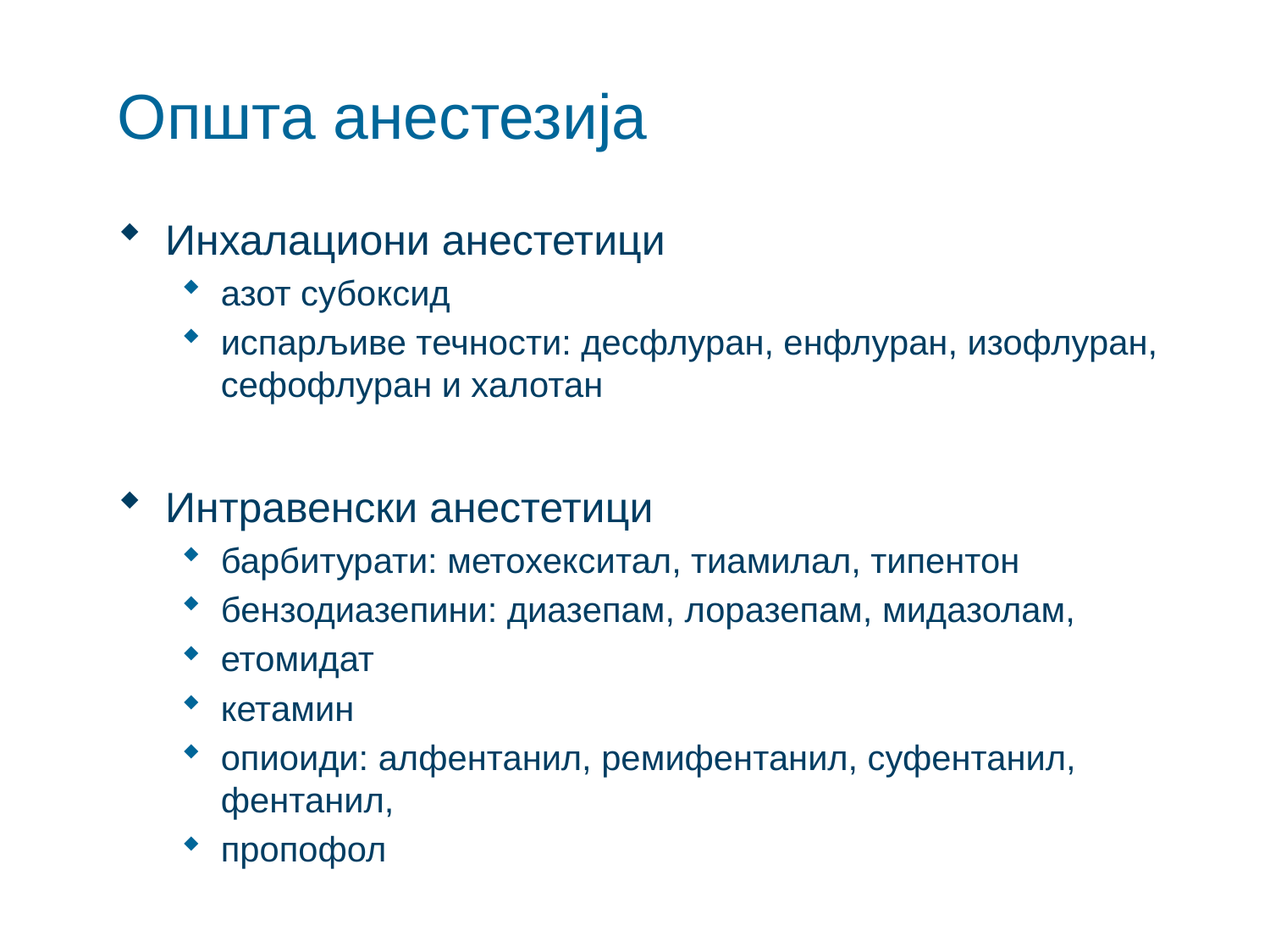

# Општа анестезија
Инхалациони анестетици
азот субоксид
испарљиве течности: десфлуран, енфлуран, изофлуран, сефофлуран и халотан

Интравенски анестетици
барбитурати: метохекситал, тиамилал, типентон
бензодиазепини: диазепам, лоразепам, мидазолам,
етомидат
кетамин
опиоиди: алфентанил, ремифентанил, суфентанил, фентанил,
пропофол